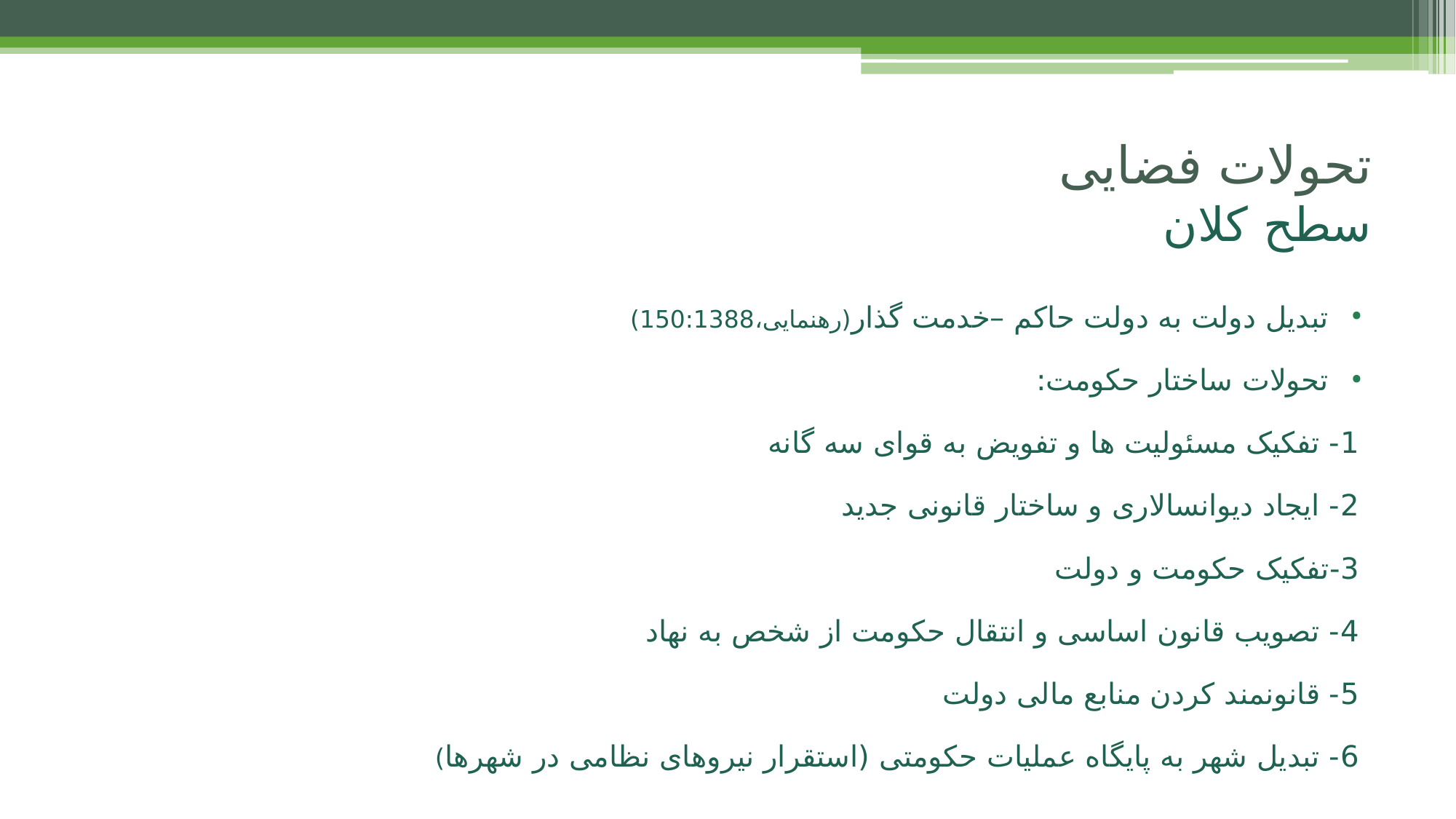

تحولات فضایی
سطح کلان
تبدیل دولت به دولت حاکم –خدمت گذار(رهنمایی،150:1388)
تحولات ساختار حکومت:
1- تفکیک مسئولیت ها و تفویض به قوای سه گانه
2- ایجاد دیوانسالاری و ساختار قانونی جدید
3-تفکیک حکومت و دولت
4- تصویب قانون اساسی و انتقال حکومت از شخص به نهاد
5- قانونمند کردن منابع مالی دولت
6- تبدیل شهر به پایگاه عملیات حکومتی (استقرار نیروهای نظامی در شهرها)